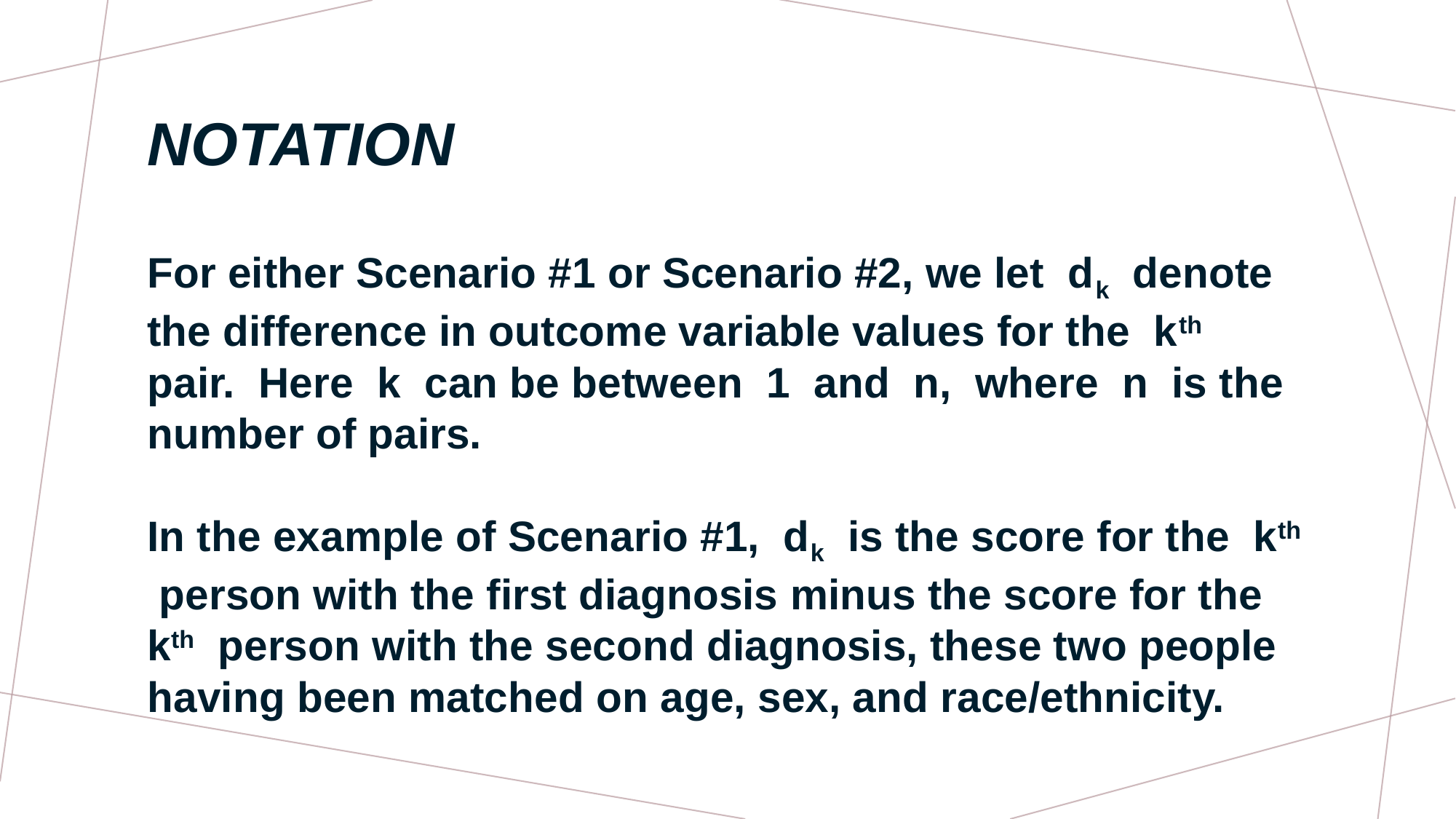

# NOTATION
For either Scenario #1 or Scenario #2, we let  dk  denote the difference in outcome variable values for the  kth  pair.  Here  k  can be between  1  and  n,  where  n  is the number of pairs.

In the example of Scenario #1,  dk  is the score for the  kth  person with the first diagnosis minus the score for the  kth  person with the second diagnosis, these two people having been matched on age, sex, and race/ethnicity.